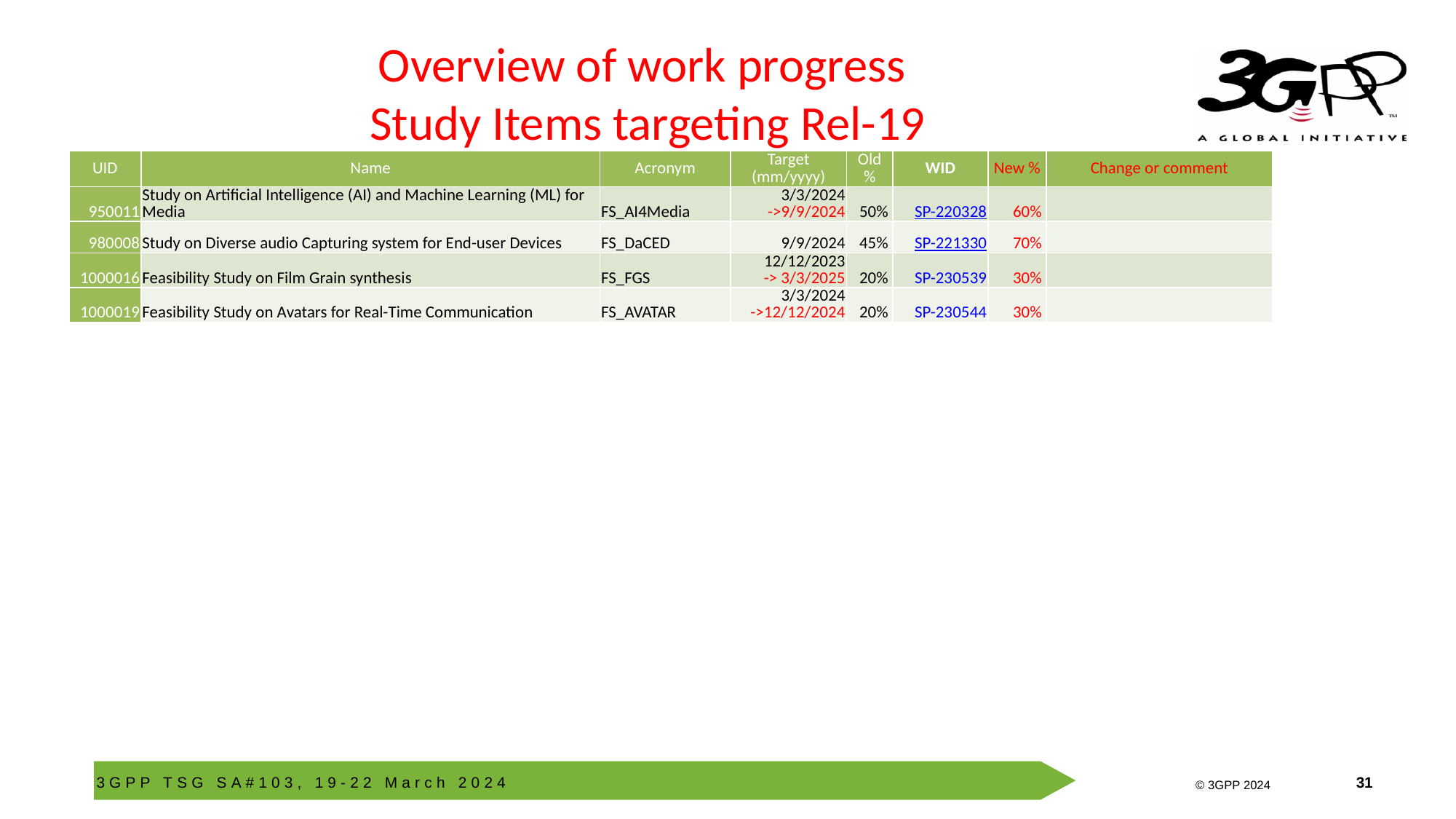

# Overview of work progress Study Items targeting Rel-19
| UID | Name | Acronym | Target (mm/yyyy) | Old % | WID | New % | Change or comment |
| --- | --- | --- | --- | --- | --- | --- | --- |
| 950011 | Study on Artificial Intelligence (AI) and Machine Learning (ML) for Media | FS\_AI4Media | 3/3/2024 ->9/9/2024 | 50% | SP-220328 | 60% |  |
| 980008 | Study on Diverse audio Capturing system for End-user Devices | FS\_DaCED | 9/9/2024 | 45% | SP-221330 | 70% |  |
| 1000016 | Feasibility Study on Film Grain synthesis | FS\_FGS | 12/12/2023 -> 3/3/2025 | 20% | SP-230539 | 30% |  |
| 1000019 | Feasibility Study on Avatars for Real-Time Communication | FS\_AVATAR | 3/3/2024 ->12/12/2024 | 20% | SP-230544 | 30% |  |